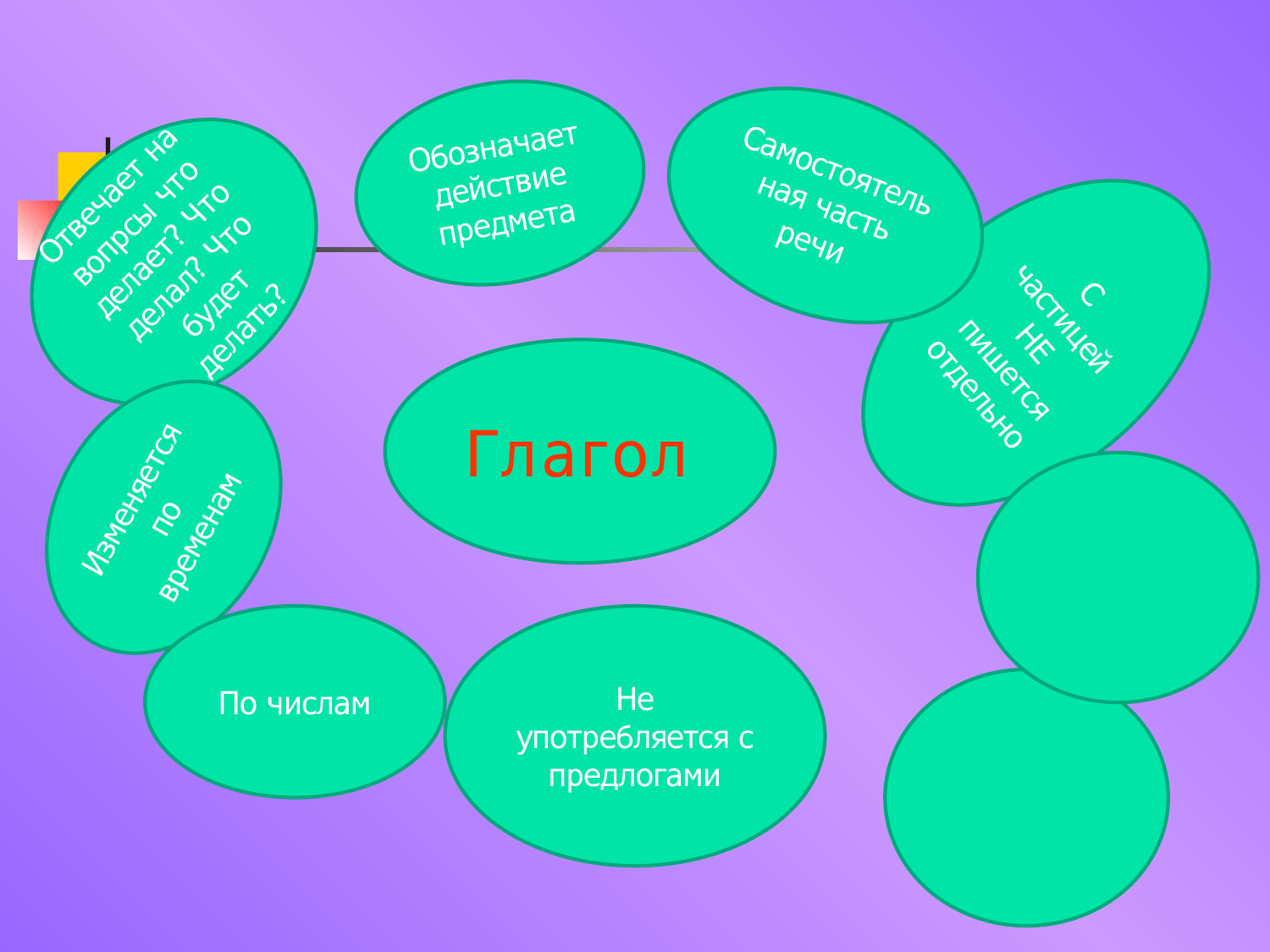

#
Обозначает действие предмета
Самостоятельная часть речи
Отвечает на вопрсы что делает? Что делал? Что будет делать?
С частицей НЕ пишется отдельно

Глагол
Изменяется по временам

По числам
Не употребляется с предлогами